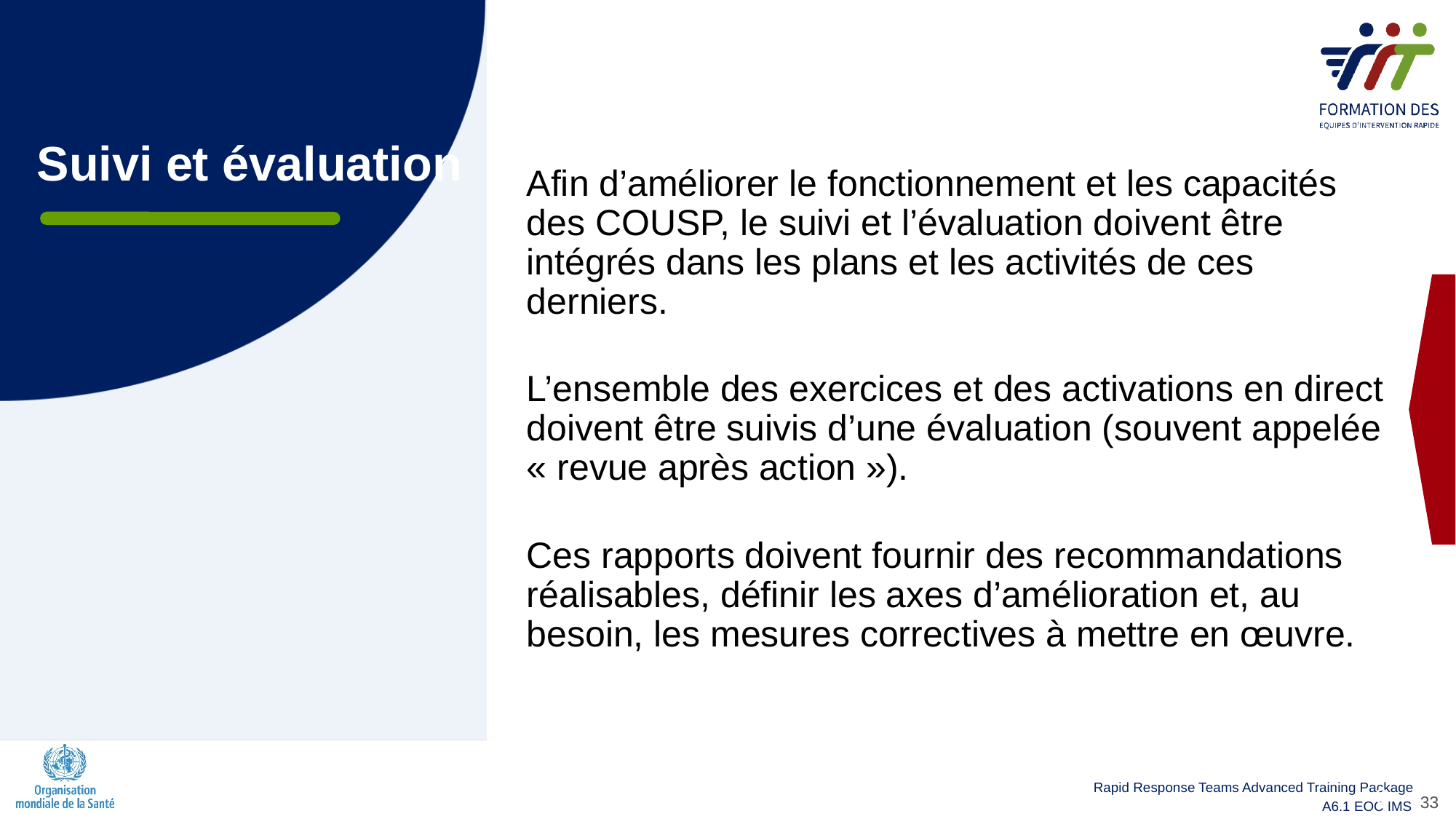

# Suivi et évaluation
Afin d’améliorer le fonctionnement et les capacités des COUSP, le suivi et l’évaluation doivent être intégrés dans les plans et les activités de ces derniers.

L’ensemble des exercices et des activations en direct doivent être suivis d’une évaluation (souvent appelée « revue après action »).

Ces rapports doivent fournir des recommandations réalisables, définir les axes d’amélioration et, au besoin, les mesures correctives à mettre en œuvre.

33